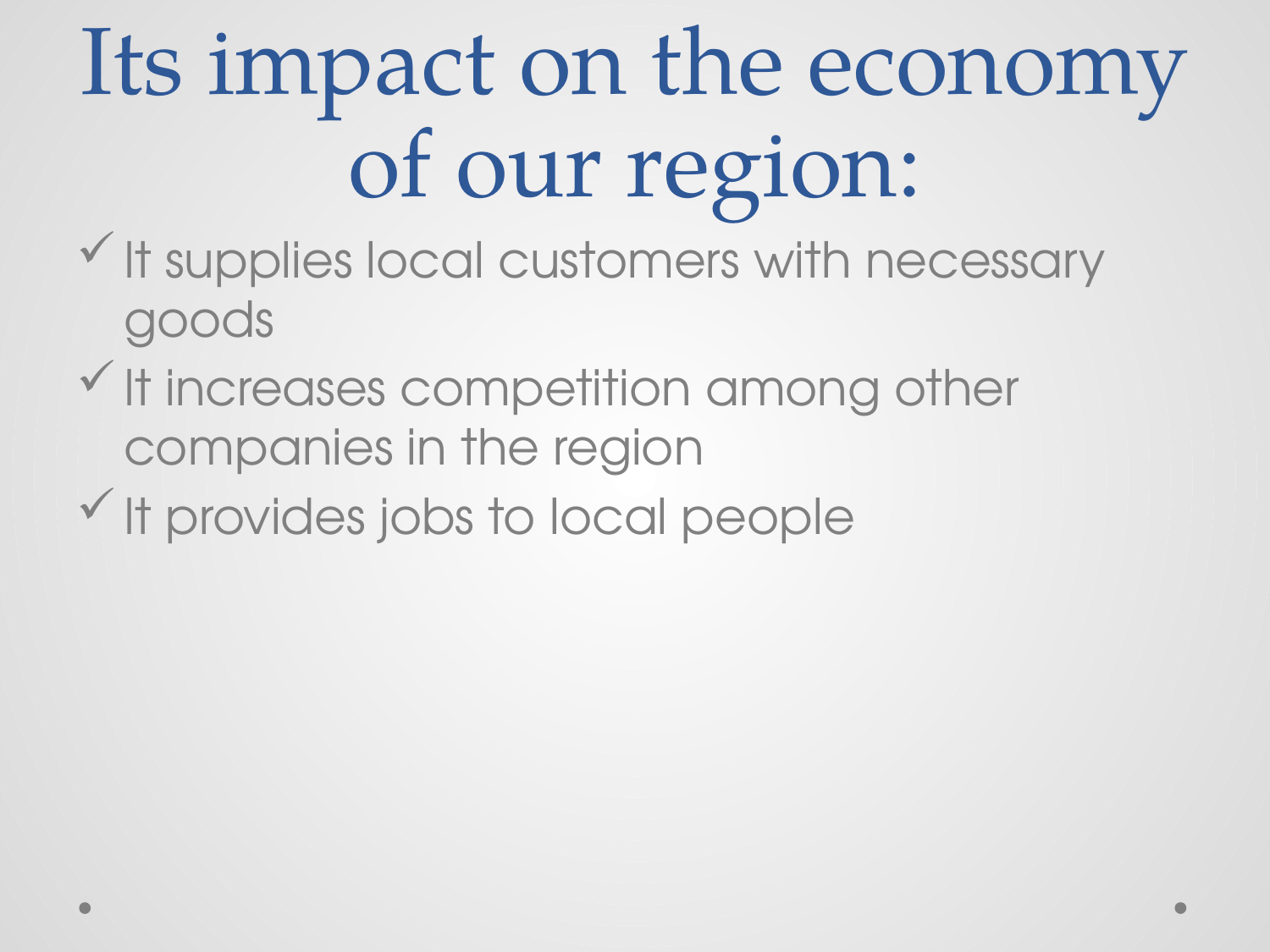

# Its impact on the economy of our region:
It supplies local customers with necessary goods
It increases competition among other companies in the region
It provides jobs to local people